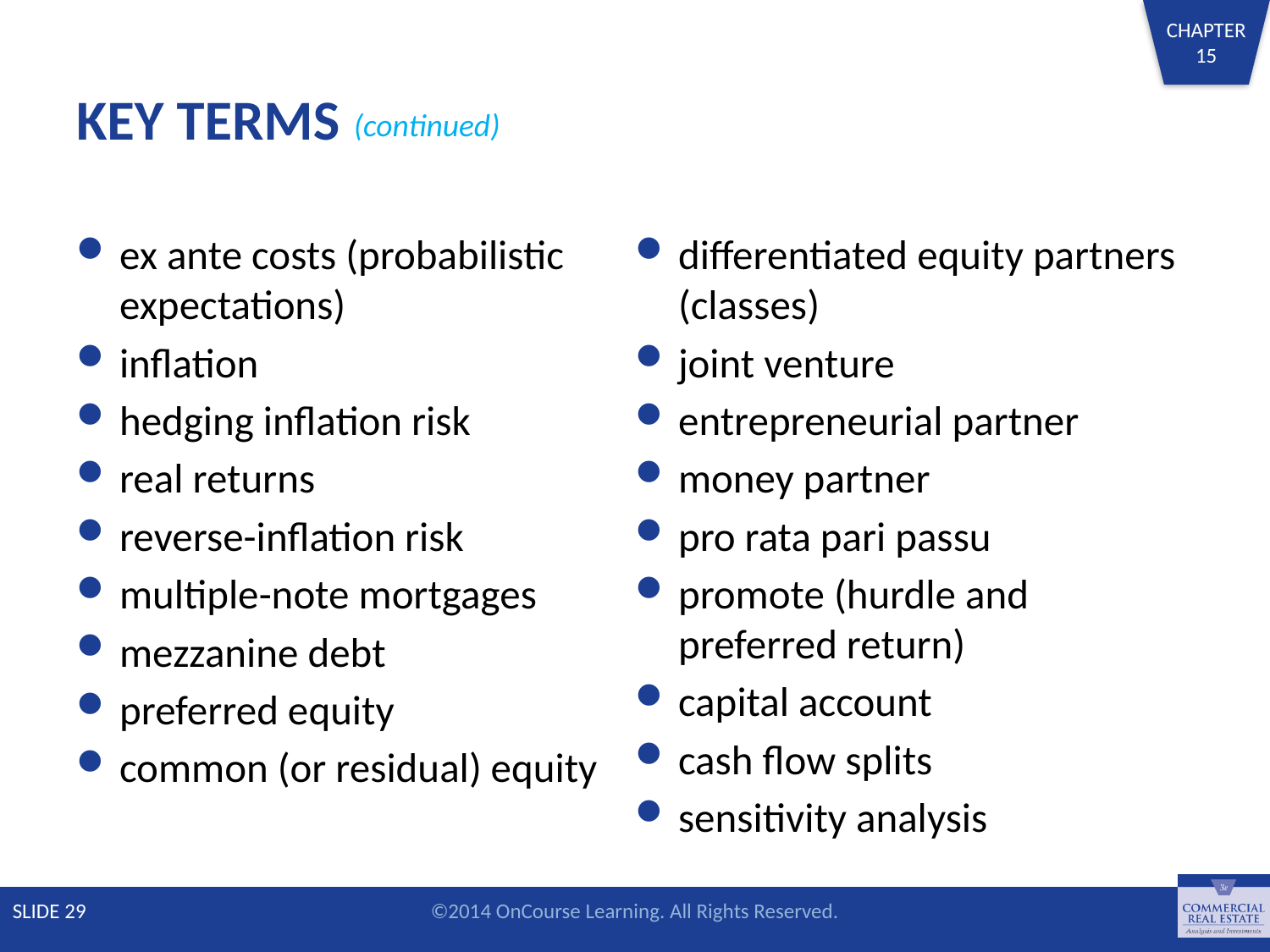

# KEY TERMS
(continued)
ex ante costs (probabilistic expectations)
inflation
hedging inflation risk
real returns
reverse-inflation risk
multiple-note mortgages
mezzanine debt
preferred equity
common (or residual) equity
differentiated equity partners (classes)
joint venture
entrepreneurial partner
money partner
pro rata pari passu
promote (hurdle and preferred return)
capital account
cash flow splits
sensitivity analysis
SLIDE 29